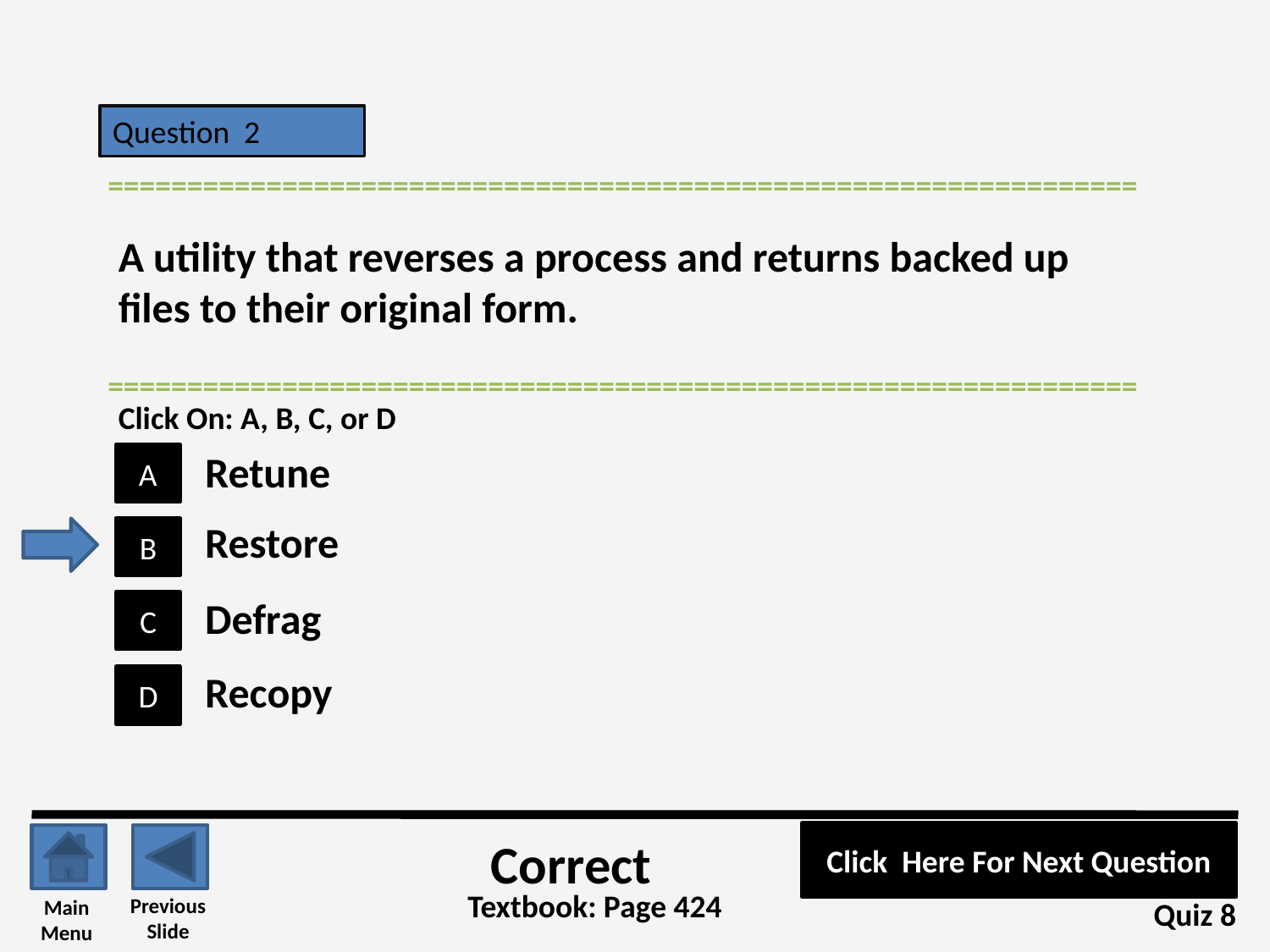

Question  2
=================================================================
A utility that reverses a process and returns backed up files to their original form.
=================================================================
Click On: A, B, C, or D

Retune
A

Restore
B

Defrag
C
Recopy
D
Click  Here For Next Question

Correct
Textbook: Page 424
Previous
Slide
Main
Menu
Quiz 8